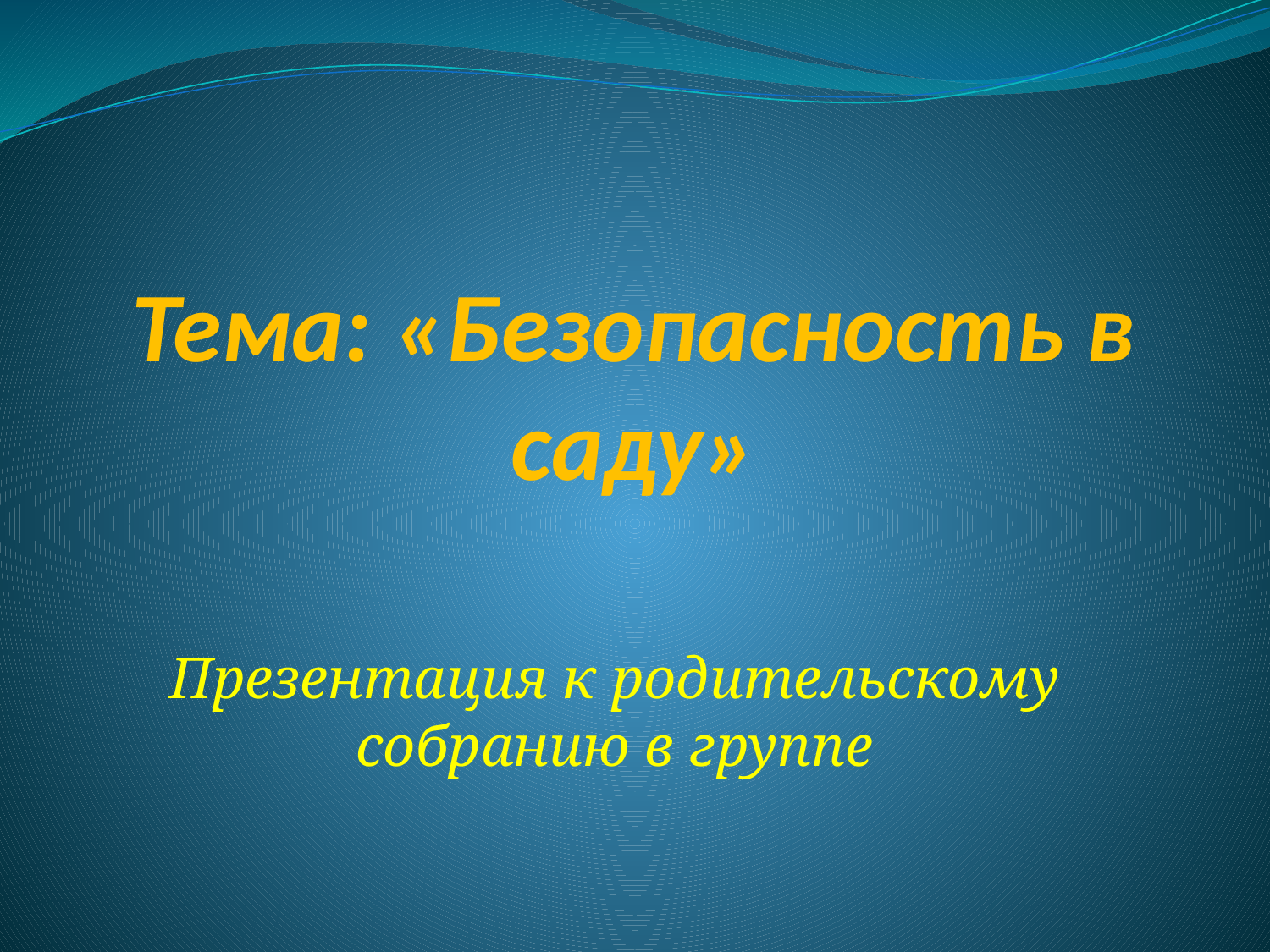

# Тема: «Безопасность в саду»
Презентация к родительскому собранию в группе